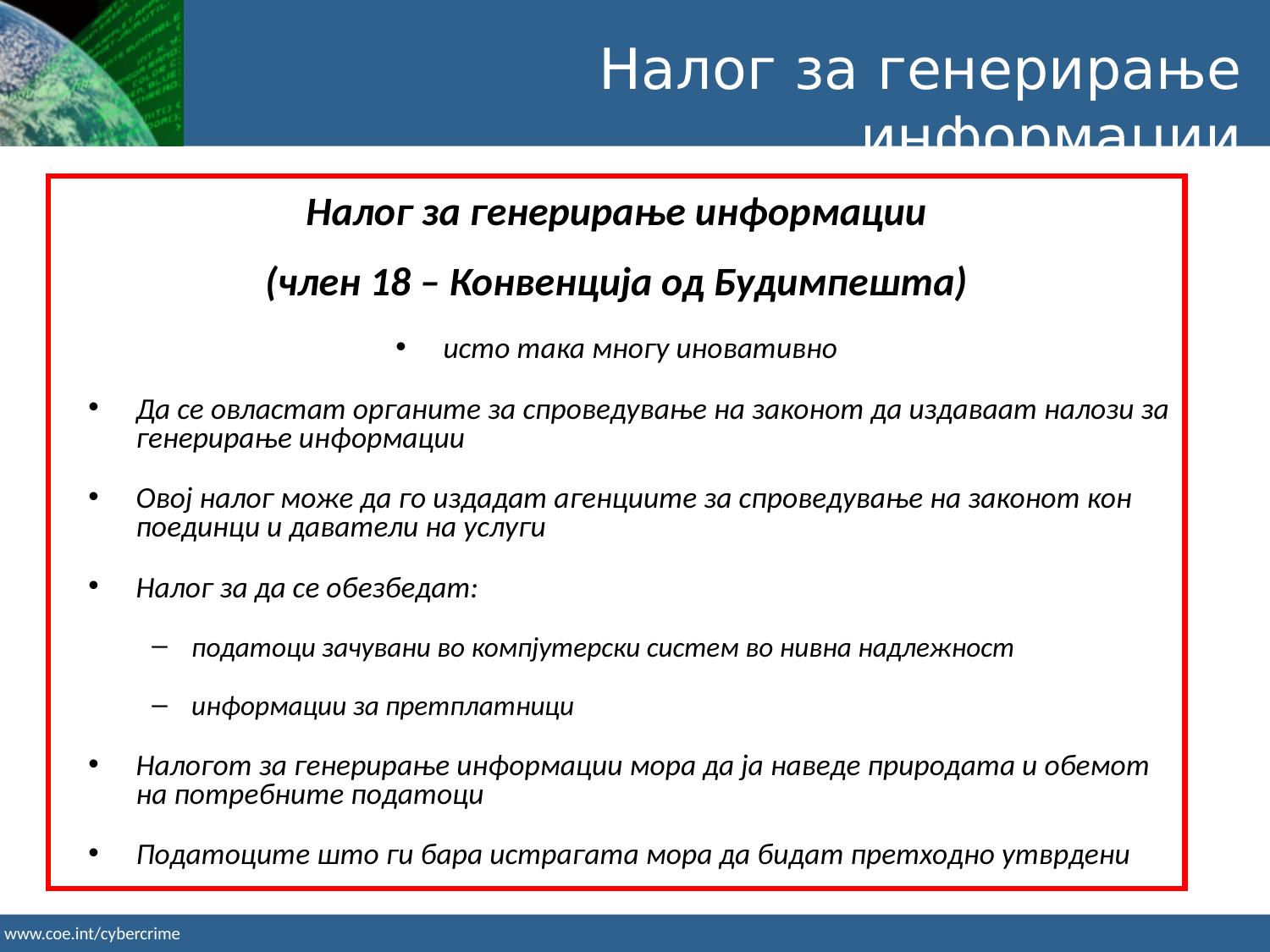

Налог за генерирање информации
Налог за генерирање информации
(член 18 – Конвенција од Будимпешта)
исто така многу иновативно
Да се овластат органите за спроведување на законот да издаваат налози за генерирање информации
Овој налог може да го издадат агенциите за спроведување на законот кон поединци и даватели на услуги
Налог за да се обезбедат:
податоци зачувани во компјутерски систем во нивна надлежност
информации за претплатници
Налогот за генерирање информации мора да ја наведе природата и обемот на потребните податоци
Податоците што ги бара истрагата мора да бидат претходно утврдени